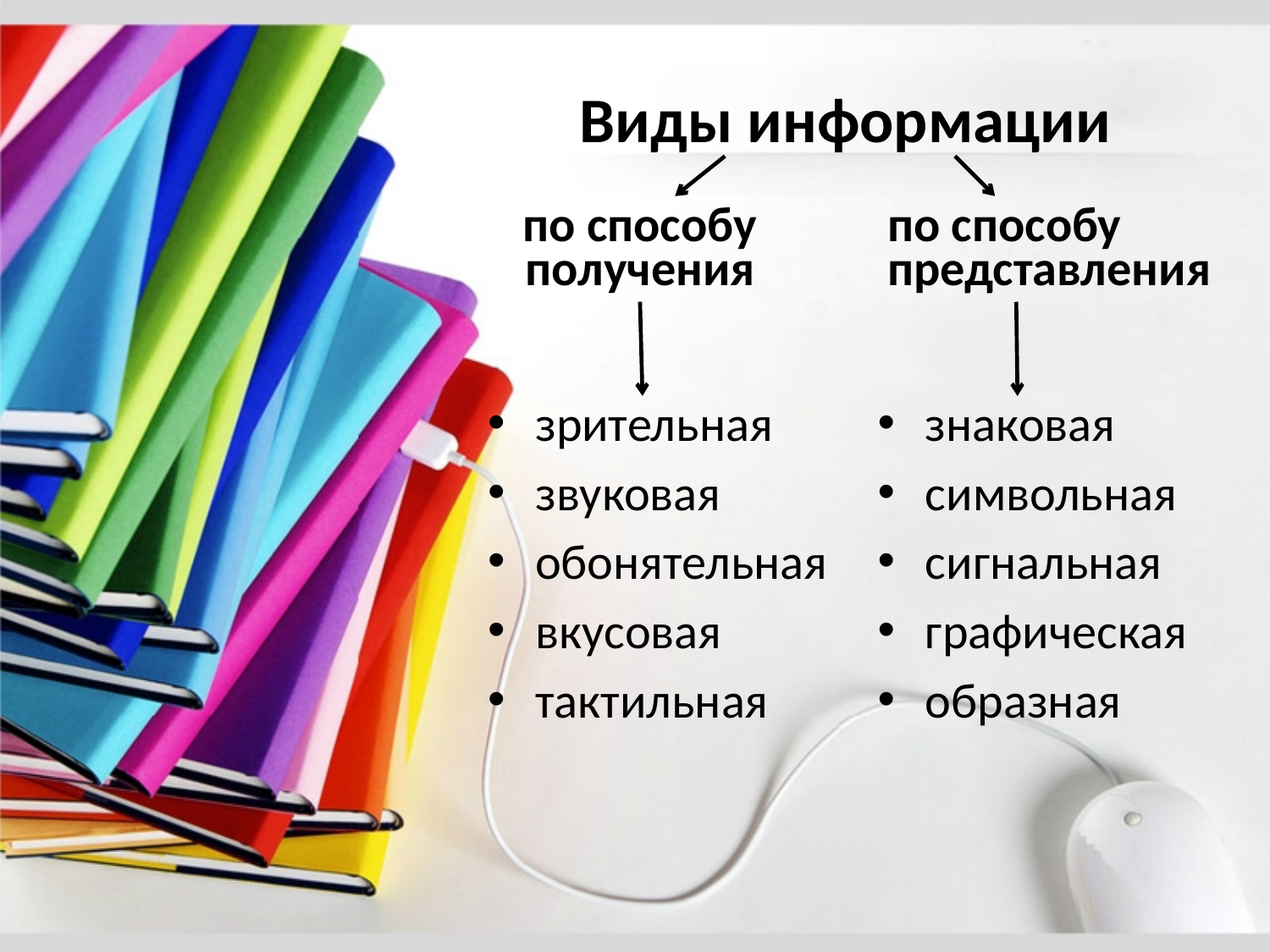

# Виды информации
по способу получения
по способу представления
знаковая
символьная
сигнальная
графическая
образная

зрительная
звуковая
обонятельная
вкусовая
тактильная